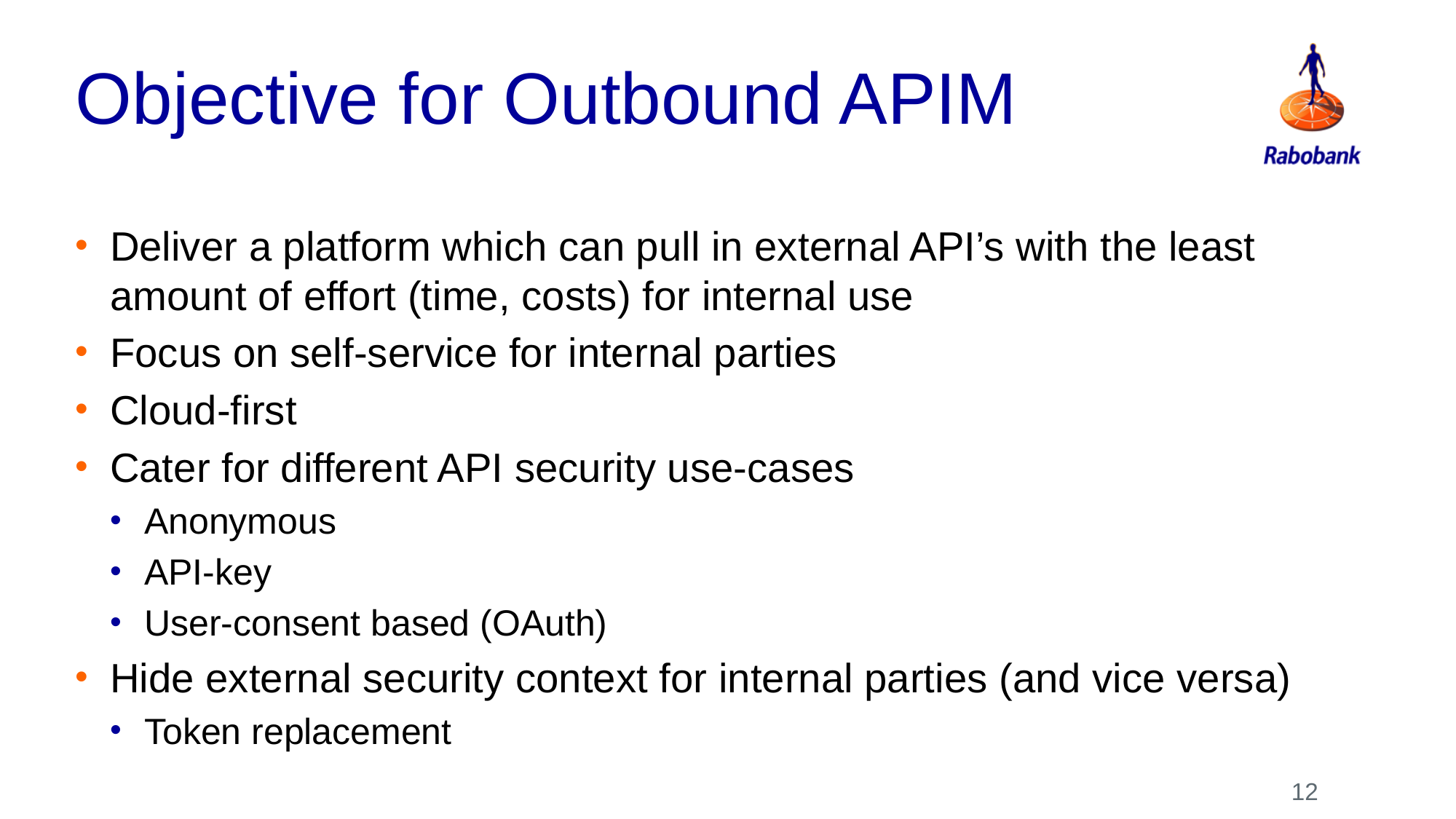

# Objective for Outbound APIM
Deliver a platform which can pull in external API’s with the least amount of effort (time, costs) for internal use
Focus on self-service for internal parties
Cloud-first
Cater for different API security use-cases
Anonymous
API-key
User-consent based (OAuth)
Hide external security context for internal parties (and vice versa)
Token replacement

12